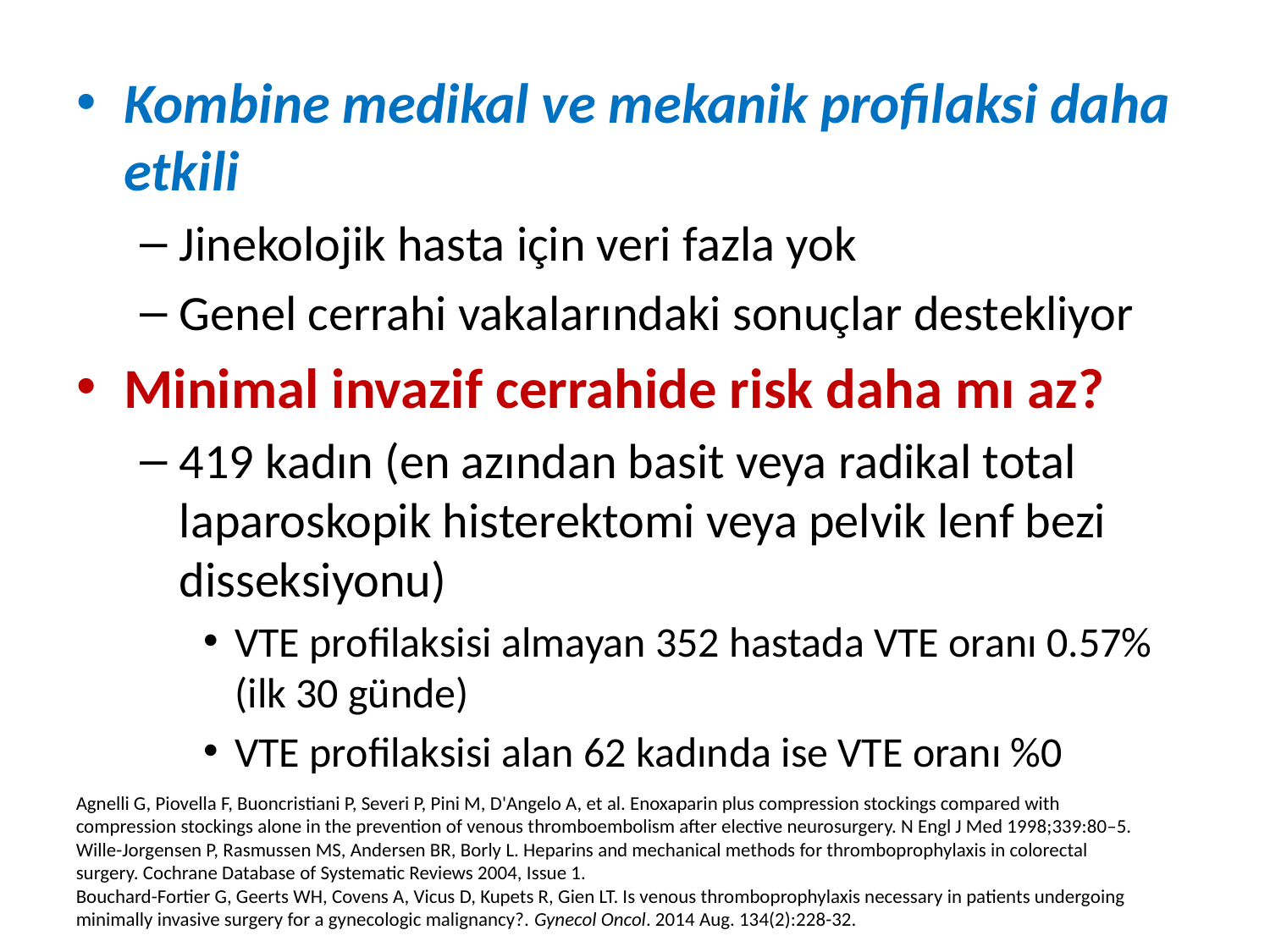

Kombine medikal ve mekanik profilaksi daha etkili
Jinekolojik hasta için veri fazla yok
Genel cerrahi vakalarındaki sonuçlar destekliyor
Minimal invazif cerrahide risk daha mı az?
419 kadın (en azından basit veya radikal total laparoskopik histerektomi veya pelvik lenf bezi disseksiyonu)
VTE profilaksisi almayan 352 hastada VTE oranı 0.57% (ilk 30 günde)
VTE profilaksisi alan 62 kadında ise VTE oranı %0
Agnelli G, Piovella F, Buoncristiani P, Severi P, Pini M, D'Angelo A, et al. Enoxaparin plus compression stockings compared with compression stockings alone in the prevention of venous thromboembolism after elective neurosurgery. N Engl J Med 1998;339:80–5.
Wille-Jorgensen P, Rasmussen MS, Andersen BR, Borly L. Heparins and mechanical methods for thromboprophylaxis in colorectal surgery. Cochrane Database of Systematic Reviews 2004, Issue 1.
Bouchard-Fortier G, Geerts WH, Covens A, Vicus D, Kupets R, Gien LT. Is venous thromboprophylaxis necessary in patients undergoing minimally invasive surgery for a gynecologic malignancy?. Gynecol Oncol. 2014 Aug. 134(2):228-32.